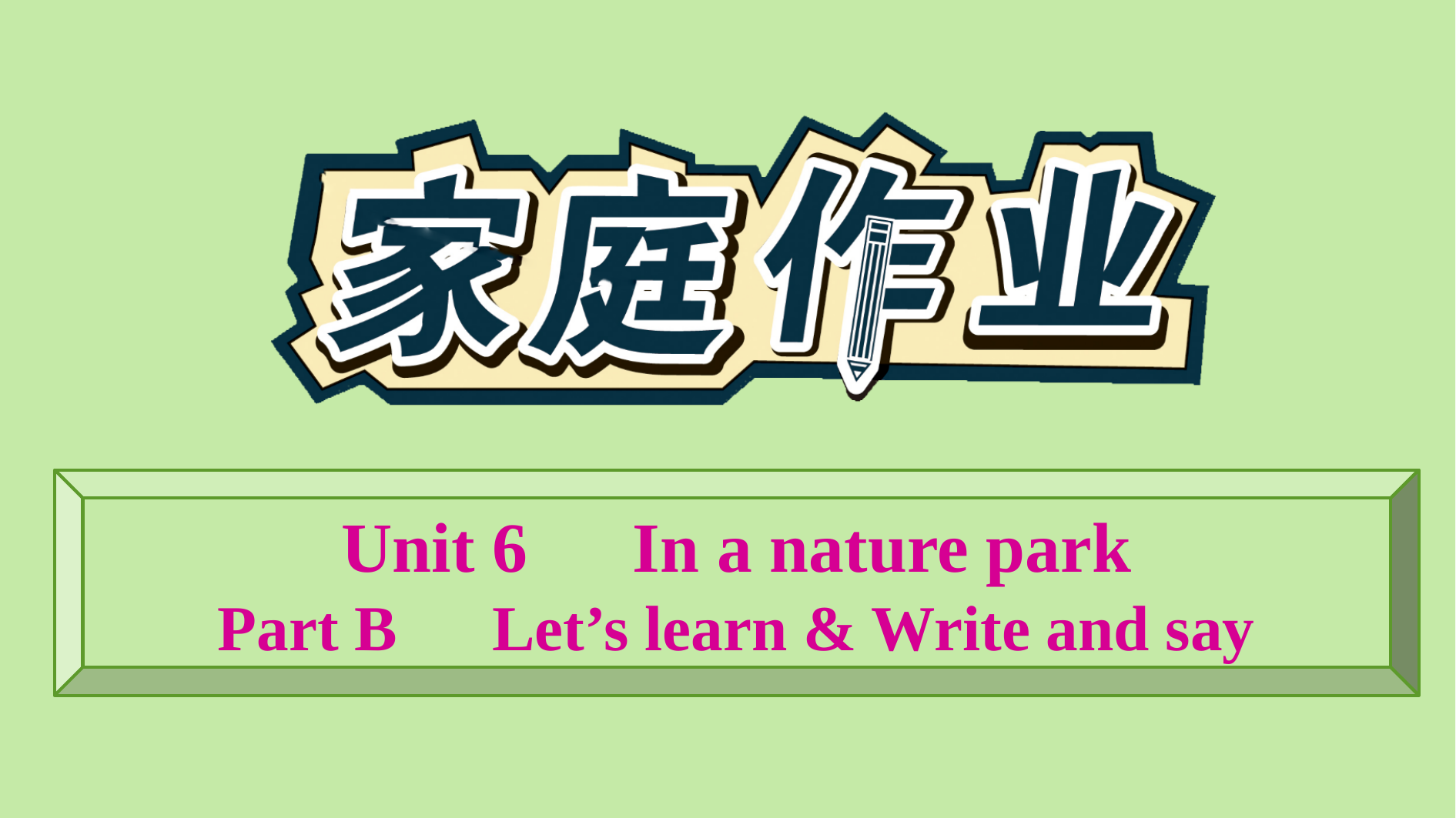

Unit 6　In a nature park
Part B　Let’s learn & Write and say